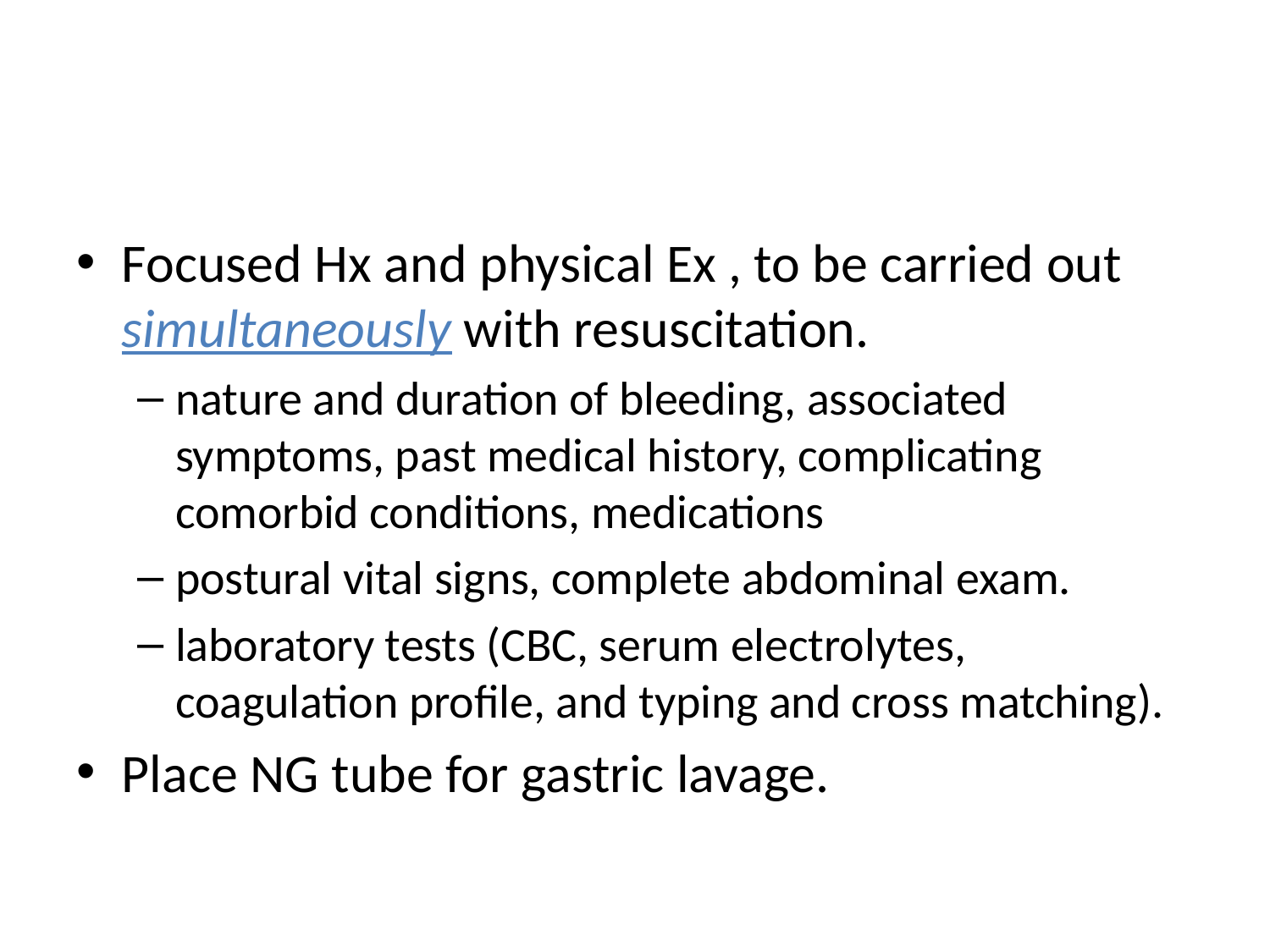

#
Focused Hx and physical Ex , to be carried out simultaneously with resuscitation.
nature and duration of bleeding, associated symptoms, past medical history, complicating comorbid conditions, medications
postural vital signs, complete abdominal exam.
laboratory tests (CBC, serum electrolytes, coagulation profile, and typing and cross matching).
Place NG tube for gastric lavage.